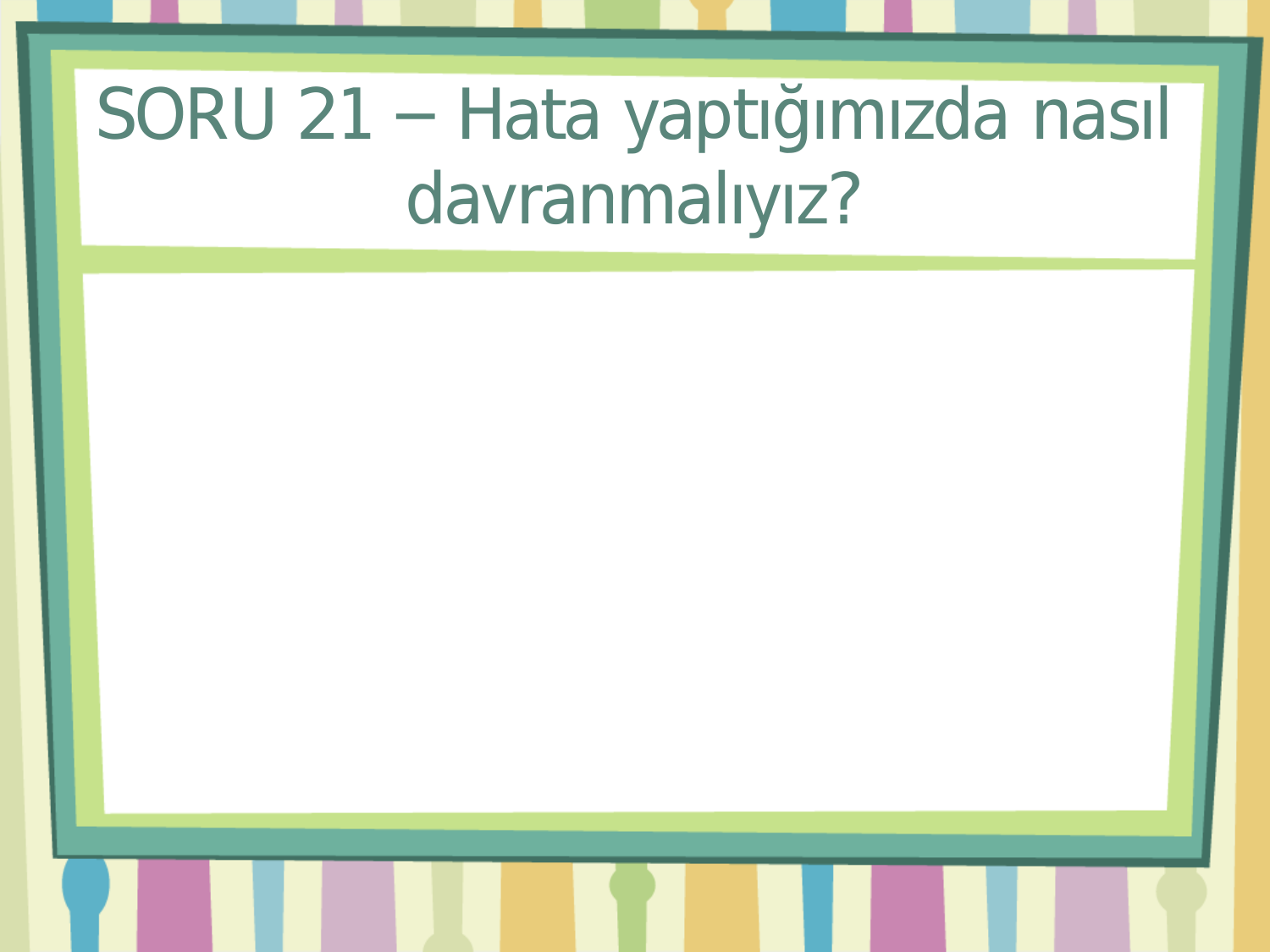

# SORU 21 – Hata yaptığımızda nasıl davranmalıyız?